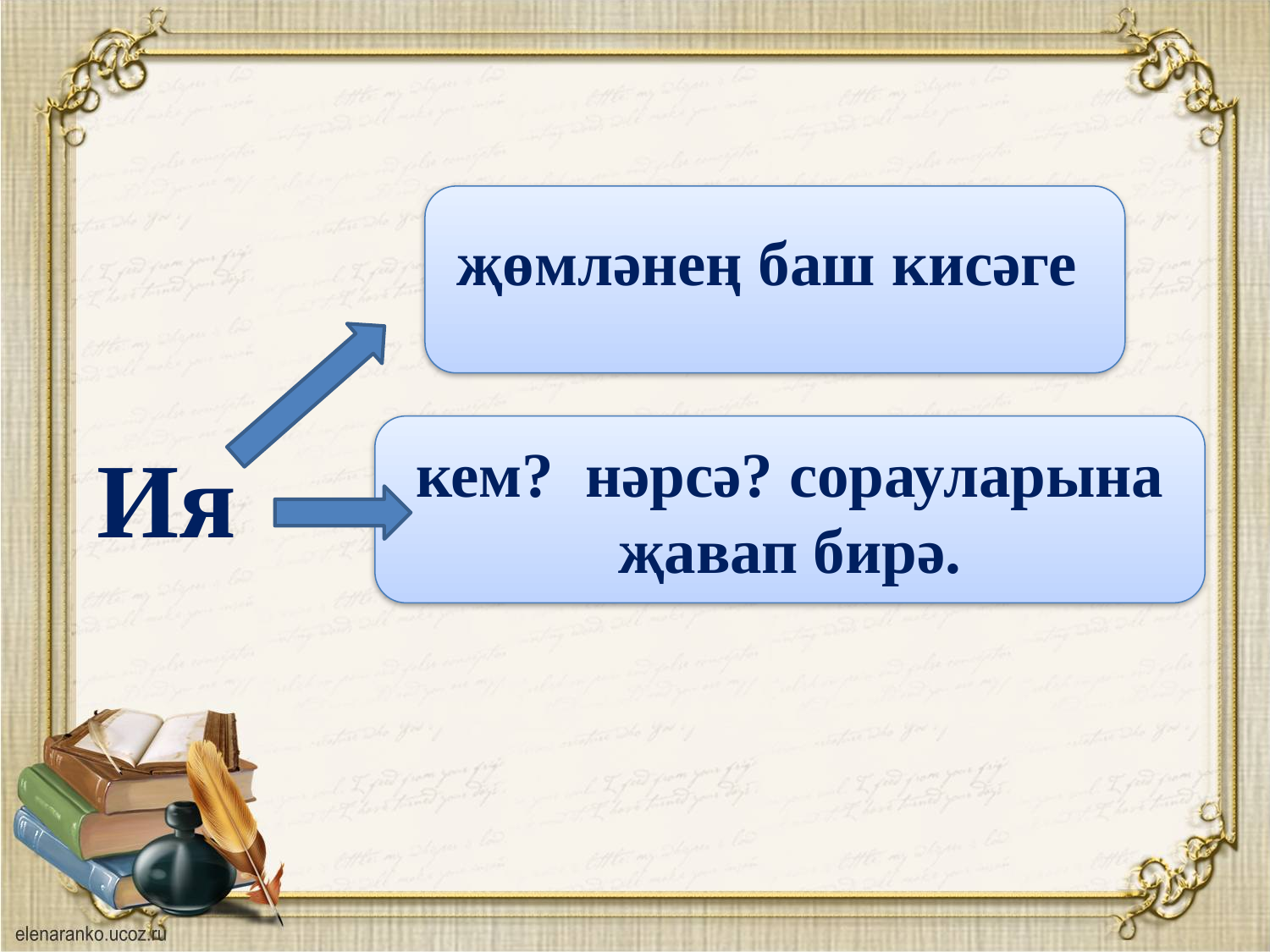

җөмләнең баш кисәге

кем?  нәрсә? сорауларына җавап бирә.
Ия